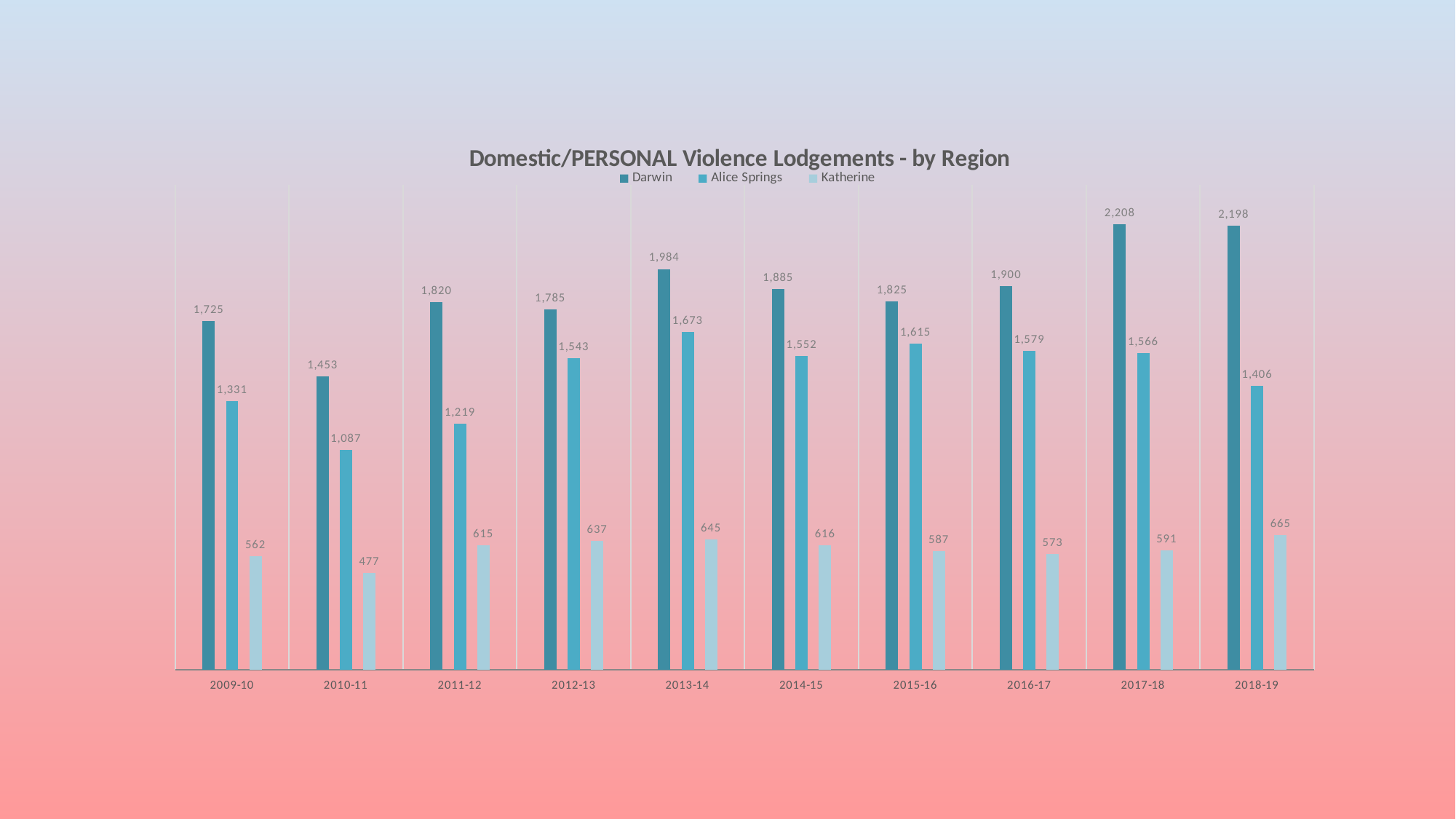

### Chart: Domestic/PERSONAL Violence Lodgements - by Region

| Category | Darwin | Alice Springs | Katherine |
|---|---|---|---|
| 2009-10 | 1725.0 | 1331.0 | 562.0 |
| 2010-11 | 1453.0 | 1087.0 | 477.0 |
| 2011-12 | 1820.0 | 1219.0 | 615.0 |
| 2012-13 | 1785.0 | 1543.0 | 637.0 |
| 2013-14 | 1984.0 | 1673.0 | 645.0 |
| 2014-15 | 1885.0 | 1552.0 | 616.0 |
| 2015-16 | 1825.0 | 1615.0 | 587.0 |
| 2016-17 | 1900.0 | 1579.0 | 573.0 |
| 2017-18 | 2208.0 | 1566.0 | 591.0 |
| 2018-19 | 2198.0 | 1406.0 | 665.0 |